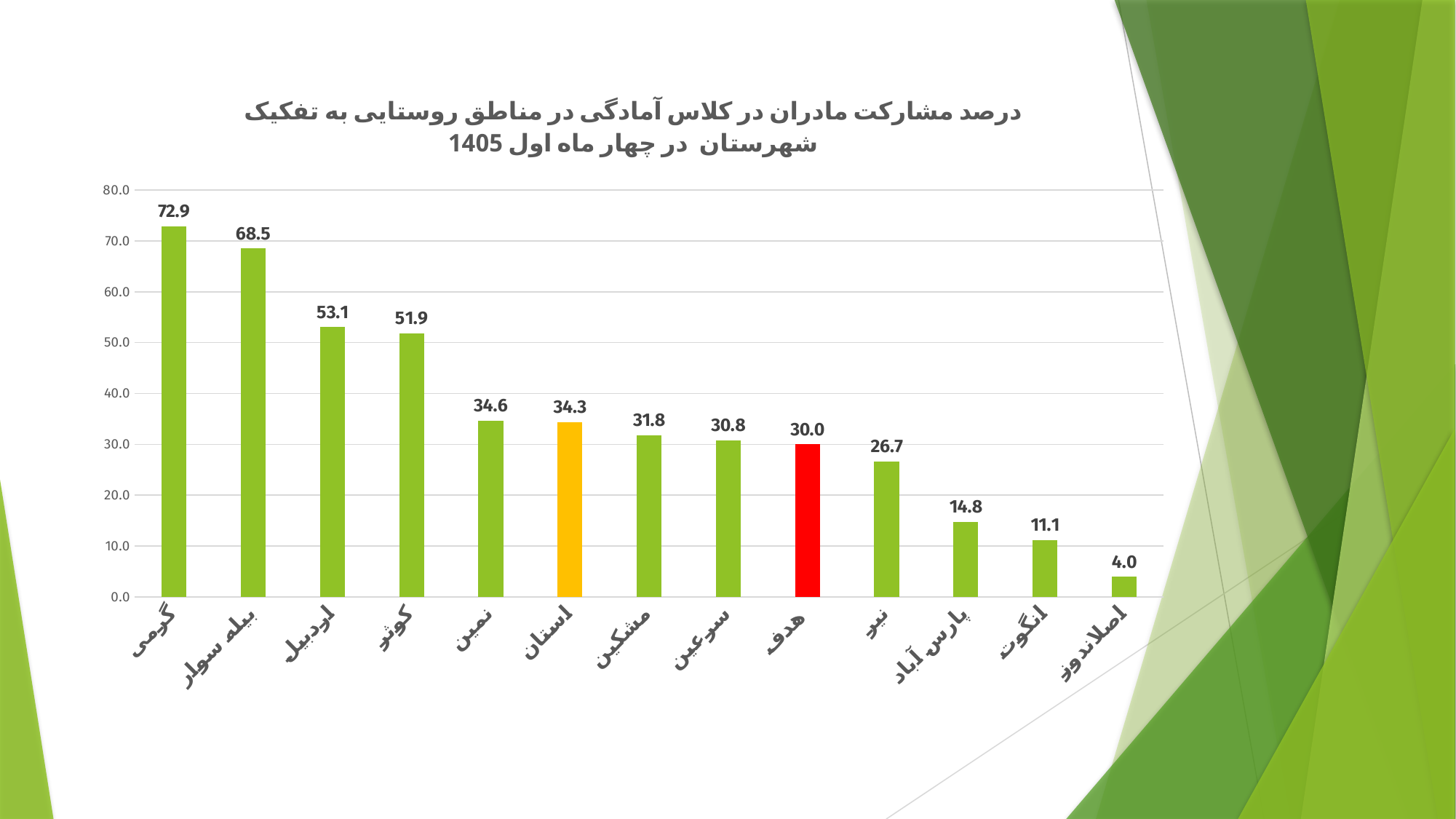

### Chart: درصد مشارکت مادران در کلاس آمادگی در مناطق روستایی به تفکیک شهرستان  در چهار ماه اول 1405

| Category |  |
|---|---|
| گرمی | 72.91666666666669 |
| بیله سوار | 68.51851851851852 |
| اردبیل | 53.07017543859649 |
| کوثر | 51.85185185185183 |
| نمین | 34.61538461538459 |
| استان | 34.349593495934954 |
| مشکین | 31.78807947019867 |
| سرعین | 30.76923076923077 |
| هدف  | 30.0 |
| نیر | 26.666666666666668 |
| پارس آباد | 14.754098360655734 |
| انگوت | 11.111111111111105 |
| اصلاندوز | 3.9603960396039604 |
#